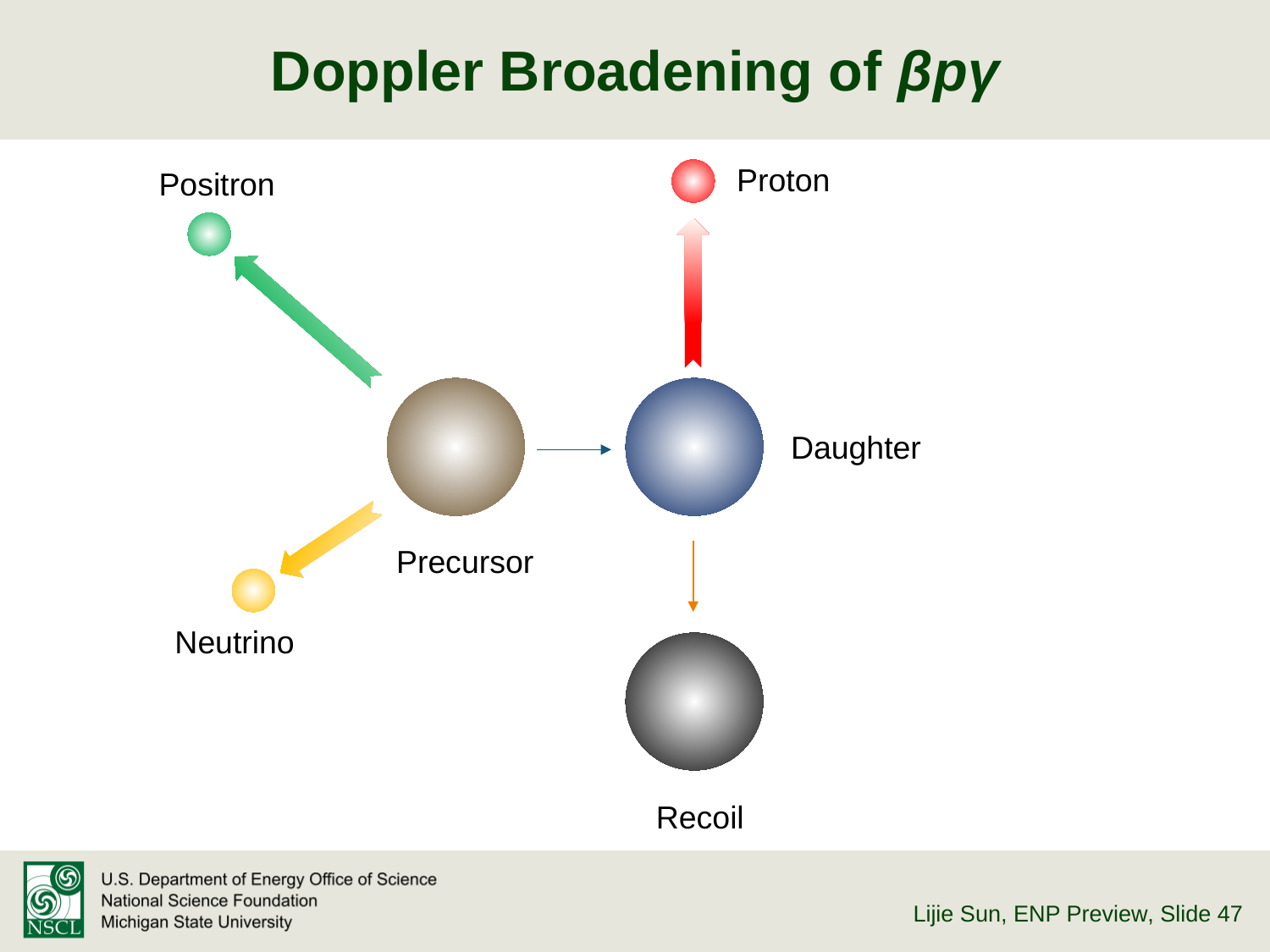

# Doppler Broadening of βpγ
Proton
Positron

Daughter

Precursor

Neutrino

Recoil
Lijie Sun, ENP Preview
, Slide 47